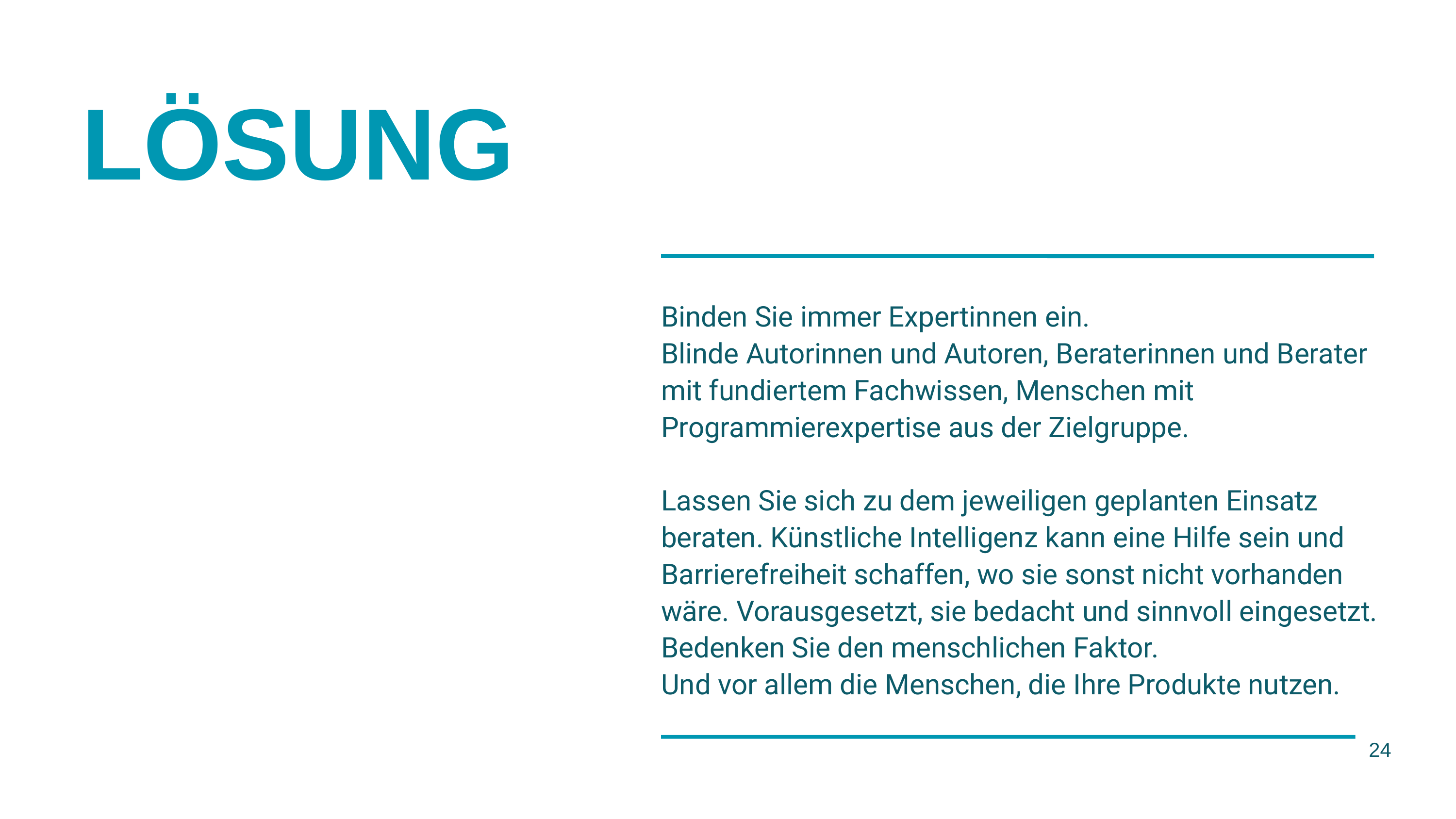

LÖSUNG

Binden Sie immer Expertinnen ein.
Blinde Autorinnen und Autoren, Beraterinnen und Berater mit fundiertem Fachwissen, Menschen mit Programmierexpertise aus der Zielgruppe.

Lassen Sie sich zu dem jeweiligen geplanten Einsatz beraten. Künstliche Intelligenz kann eine Hilfe sein und Barrierefreiheit schaffen, wo sie sonst nicht vorhanden wäre. Vorausgesetzt, sie bedacht und sinnvoll eingesetzt. Bedenken Sie den menschlichen Faktor.
Und vor allem die Menschen, die Ihre Produkte nutzen.
24